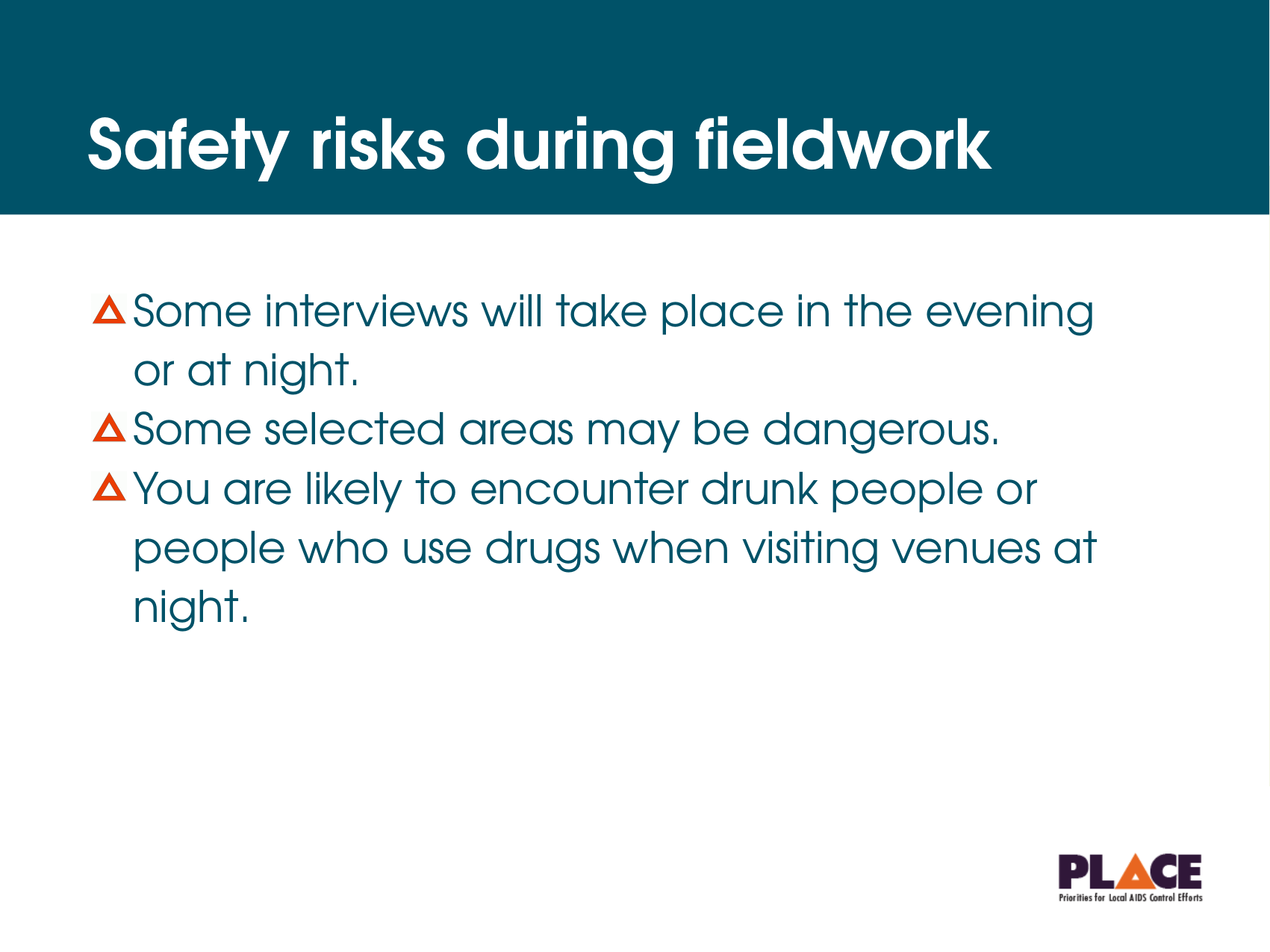

# Safety risks during fieldwork
Some interviews will take place in the evening or at night.
Some selected areas may be dangerous.
You are likely to encounter drunk people or people who use drugs when visiting venues at night.